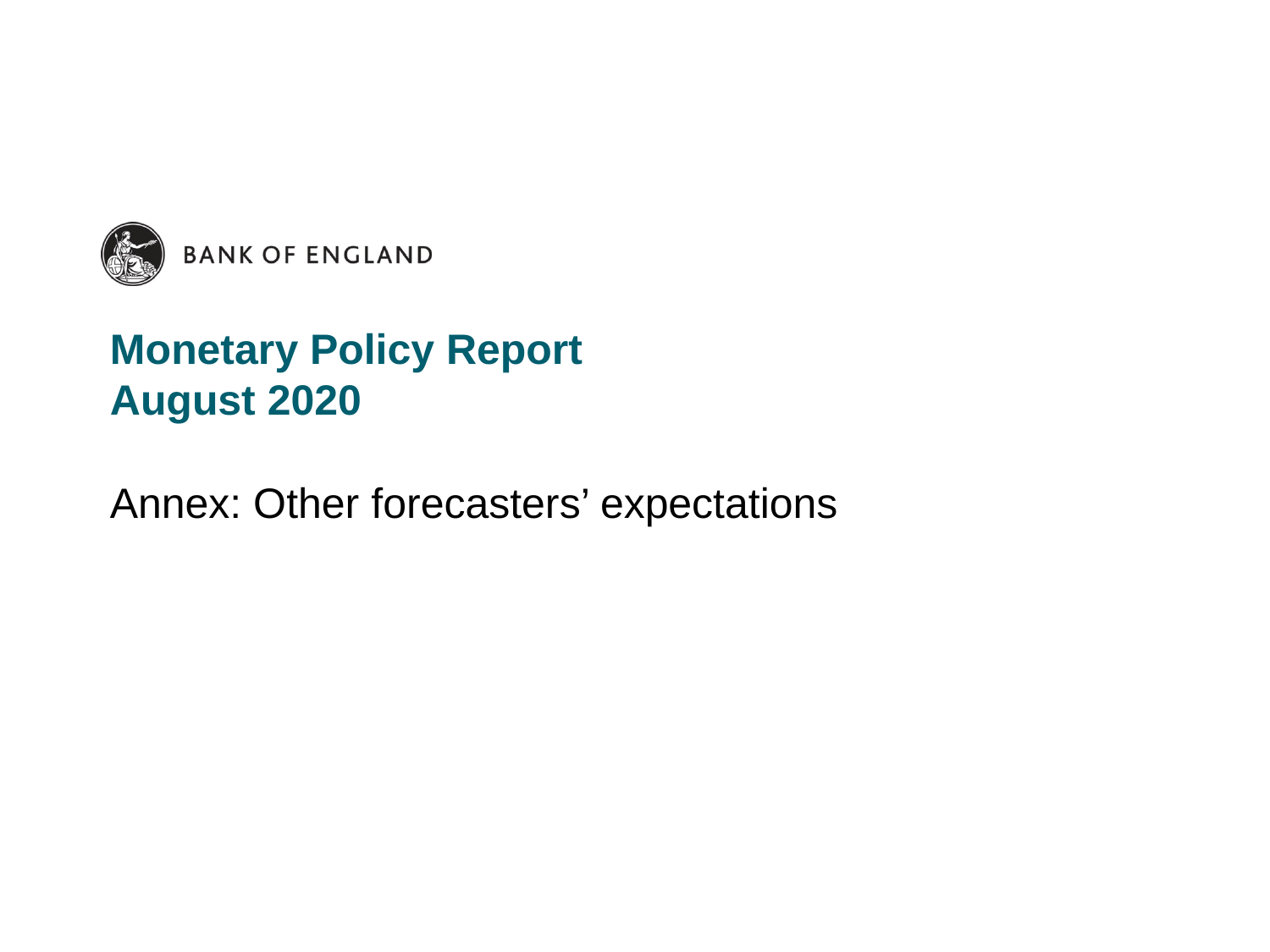

# Monetary Policy Report August 2020
Annex: Other forecasters’ expectations